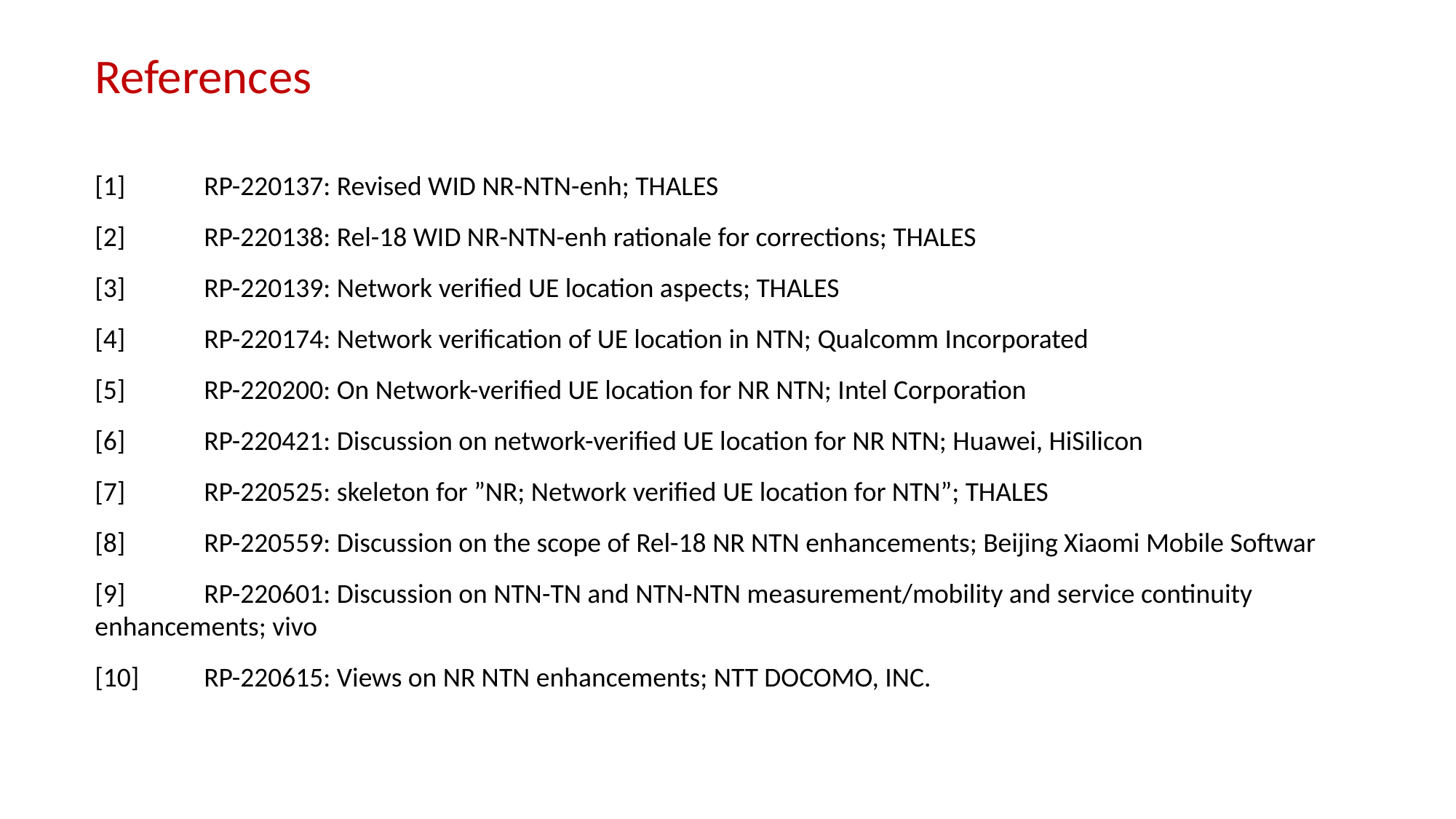

# References
[1]	RP-220137: Revised WID NR-NTN-enh; THALES
[2]	RP-220138: Rel-18 WID NR-NTN-enh rationale for corrections; THALES
[3]	RP-220139: Network verified UE location aspects; THALES
[4]	RP-220174: Network verification of UE location in NTN; Qualcomm Incorporated
[5]	RP-220200: On Network-verified UE location for NR NTN; Intel Corporation
[6]	RP-220421: Discussion on network-verified UE location for NR NTN; Huawei, HiSilicon
[7]	RP-220525: skeleton for ”NR; Network verified UE location for NTN”; THALES
[8]	RP-220559: Discussion on the scope of Rel-18 NR NTN enhancements; Beijing Xiaomi Mobile Softwar
[9]	RP-220601: Discussion on NTN-TN and NTN-NTN measurement/mobility and service continuity enhancements; vivo
[10]	RP-220615: Views on NR NTN enhancements; NTT DOCOMO, INC.